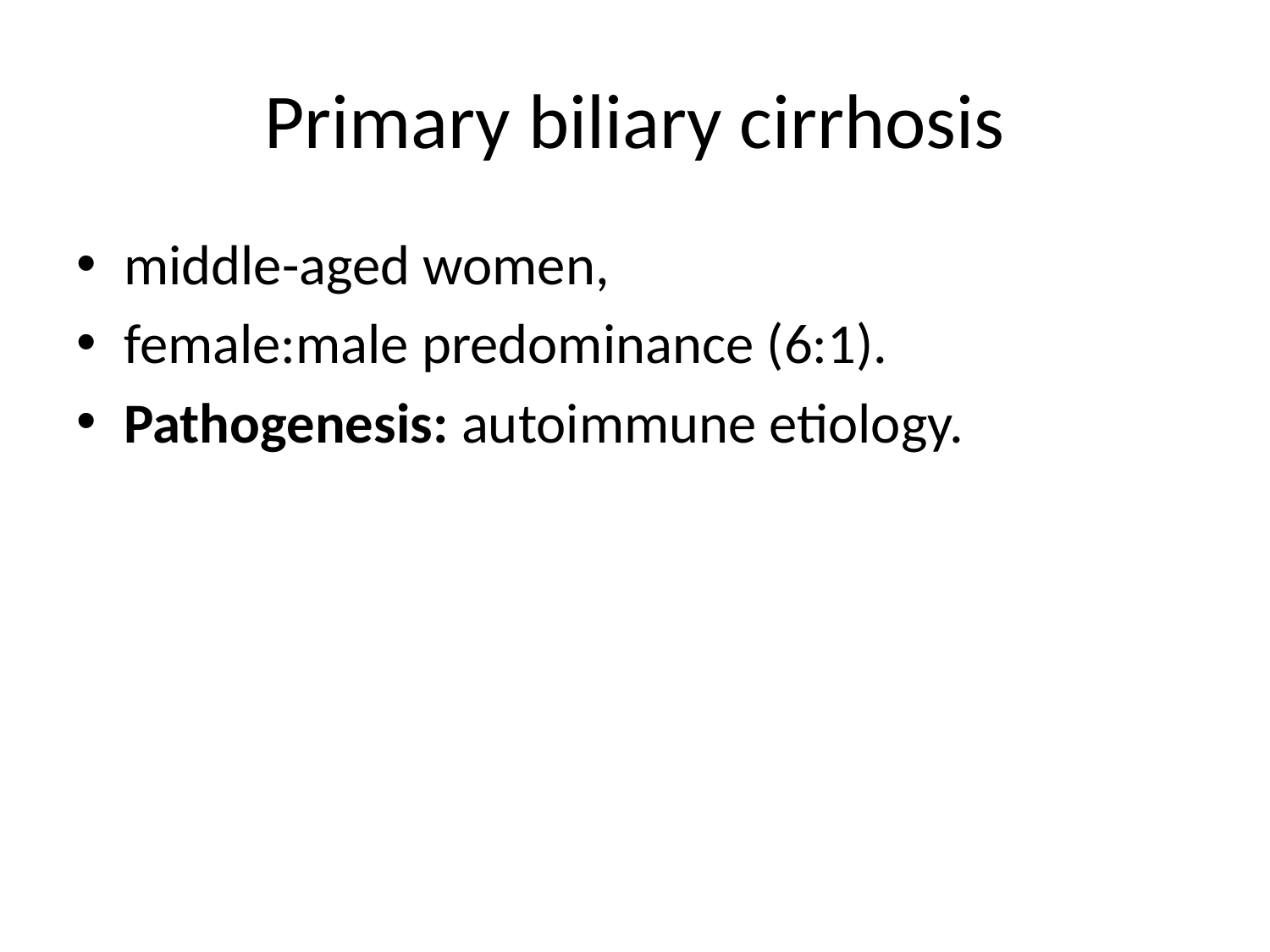

# Primary biliary cirrhosis
middle-aged women,
female:male predominance (6:1).
Pathogenesis: autoimmune etiology.